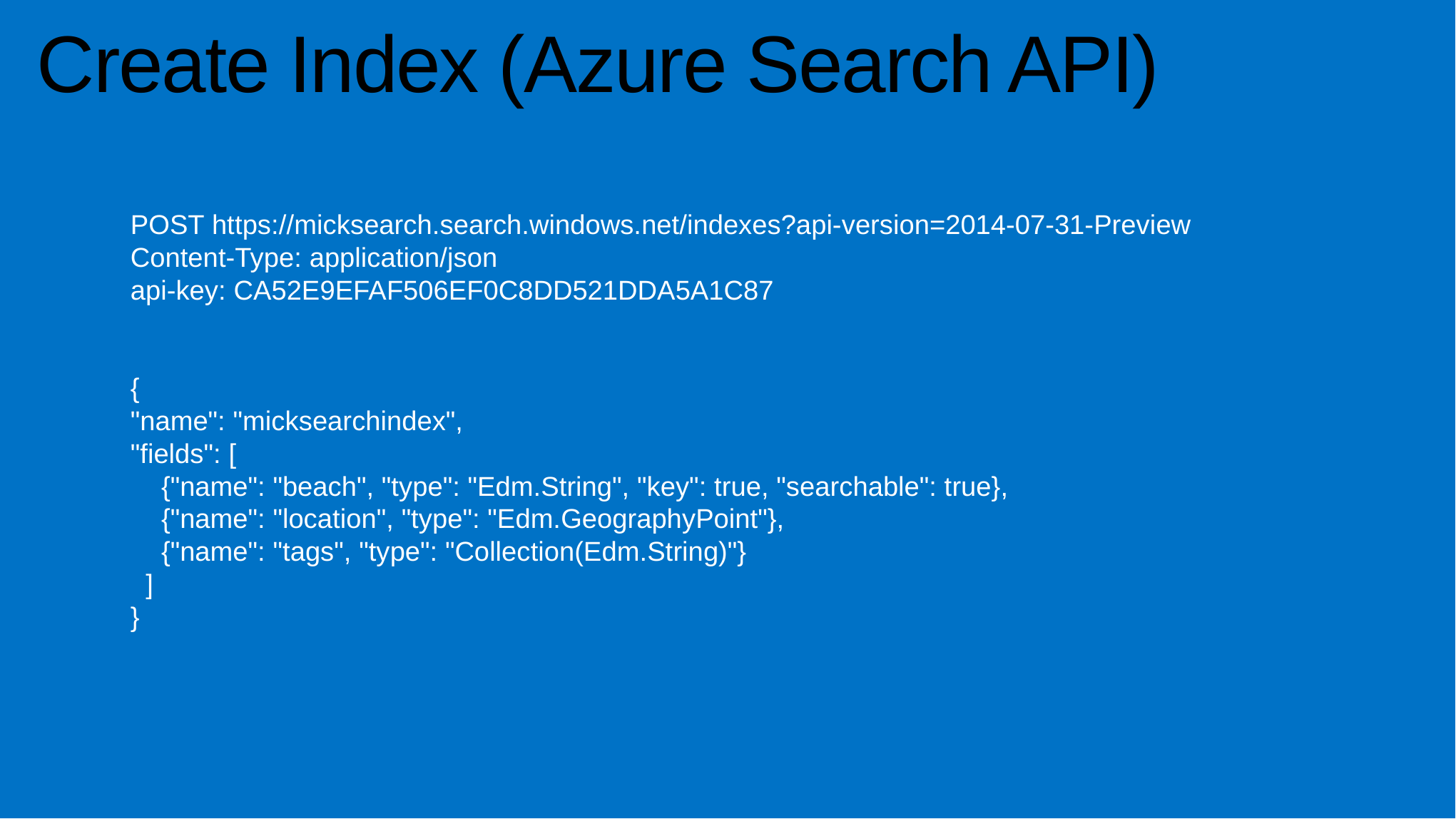

# Create Index (Azure Search API)
POST https://micksearch.search.windows.net/indexes?api-version=2014-07-31-Preview
Content-Type: application/json
api-key: CA52E9EFAF506EF0C8DD521DDA5A1C87

{
"name": "micksearchindex",
"fields": [
    {"name": "beach", "type": "Edm.String", "key": true, "searchable": true},
    {"name": "location", "type": "Edm.GeographyPoint"},
    {"name": "tags", "type": "Collection(Edm.String)"}
  ]
}